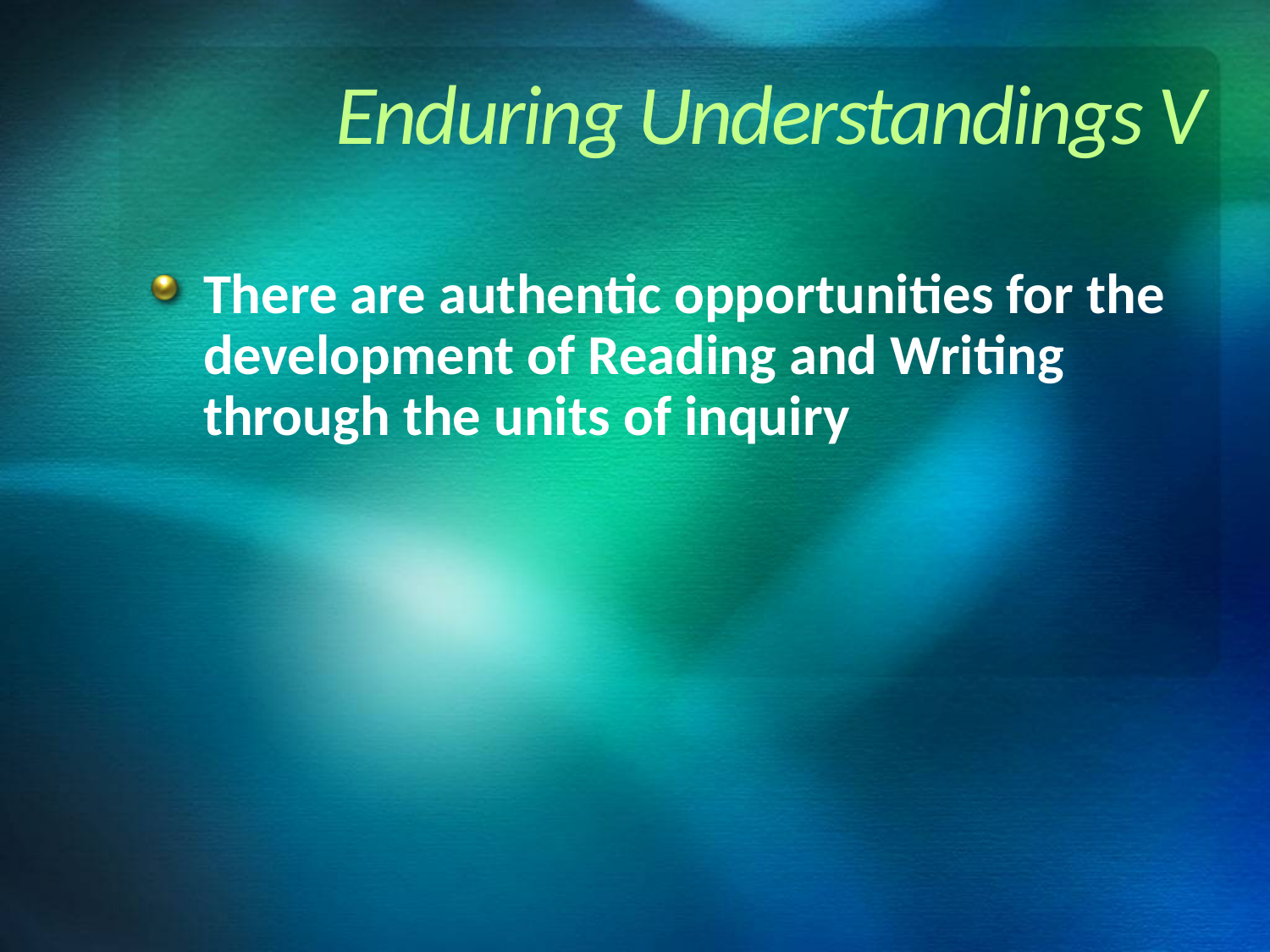

# Enduring Understandings V
There are authentic opportunities for the development of Reading and Writing through the units of inquiry